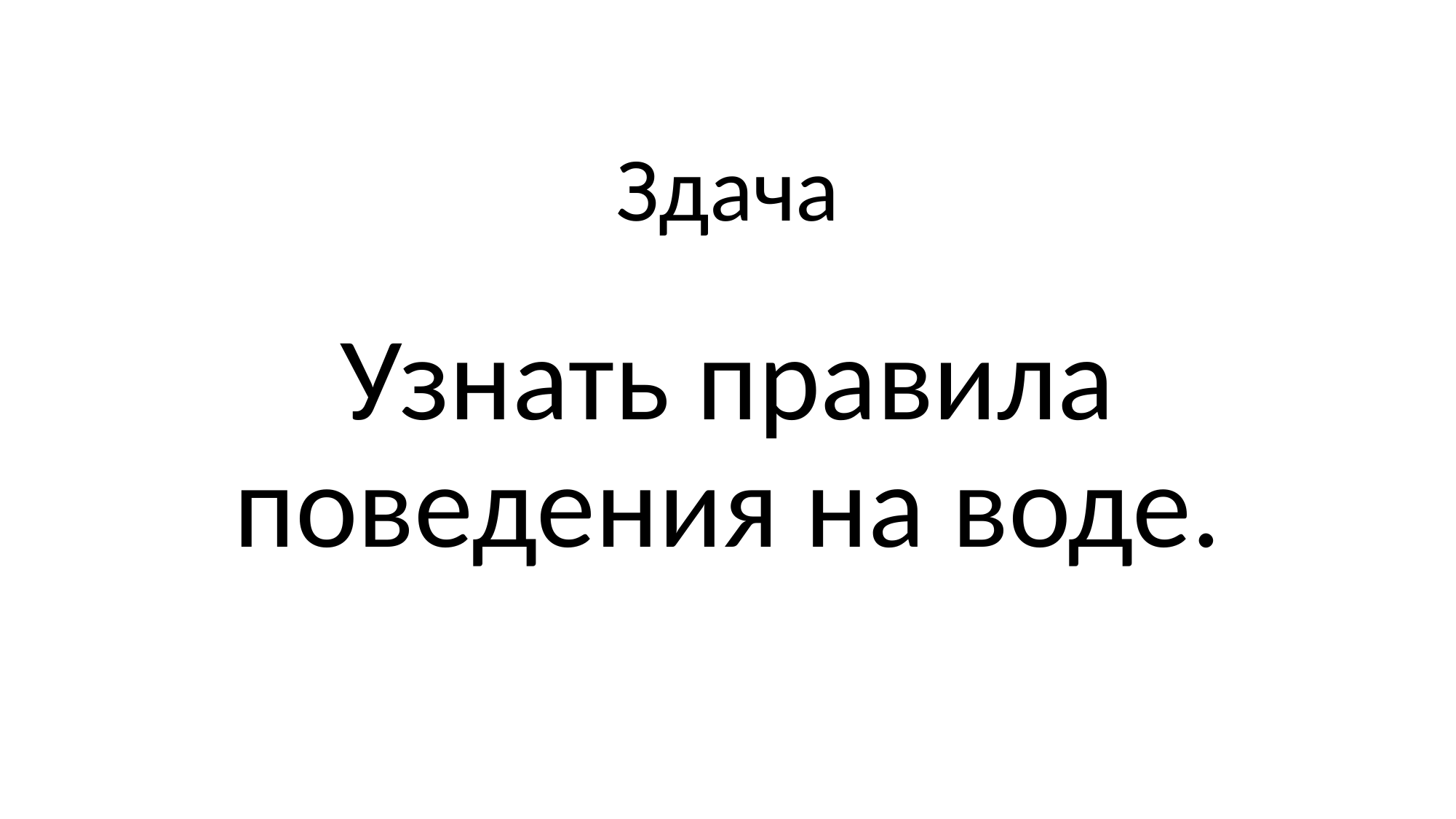

# Здача
Узнать правила поведения на воде.